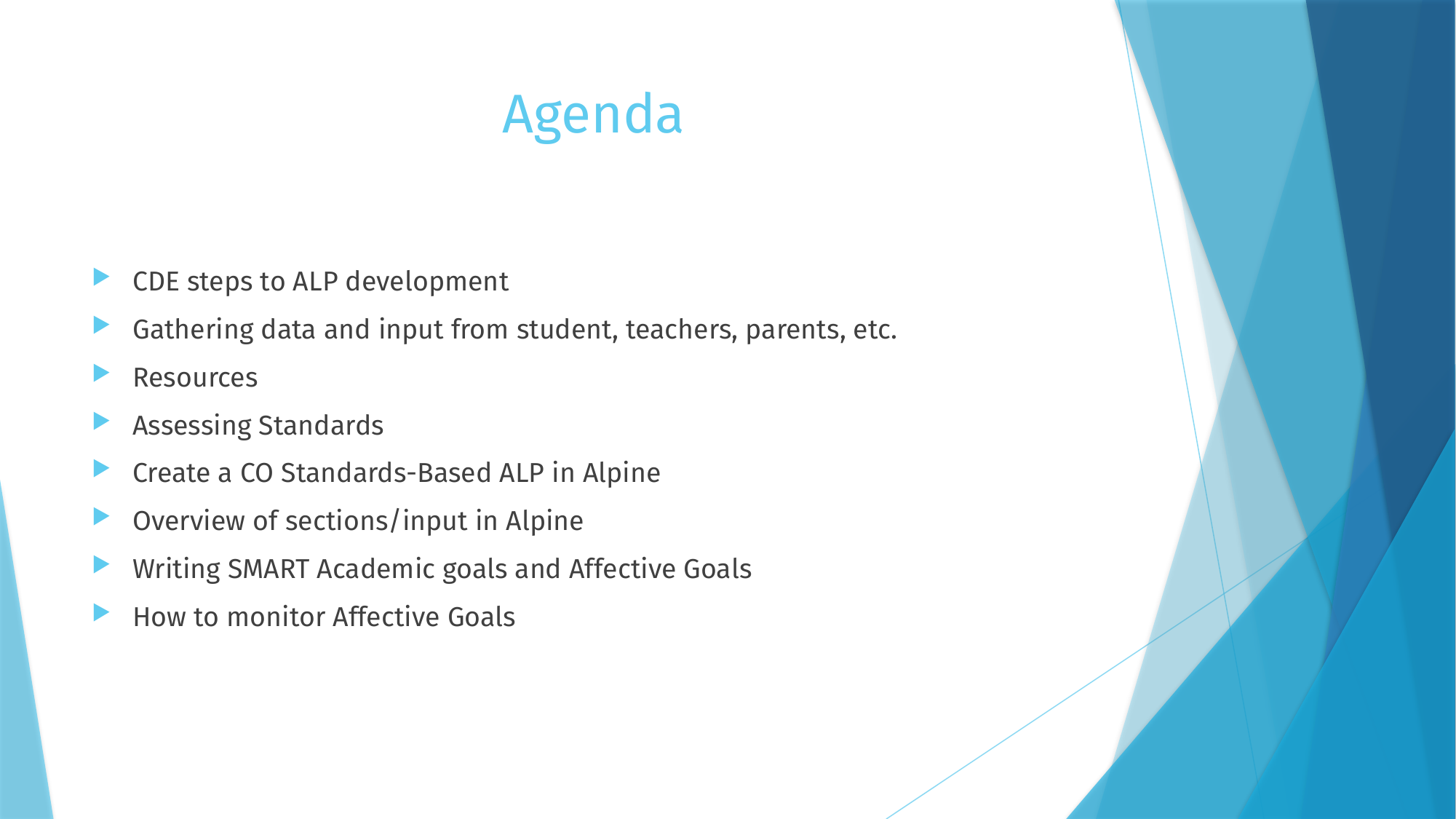

# Agenda
CDE steps to ALP development
Gathering data and input from student, teachers, parents, etc.
Resources
Assessing Standards
Create a CO Standards-Based ALP in Alpine
Overview of sections/input in Alpine
Writing SMART Academic goals and Affective Goals
How to monitor Affective Goals